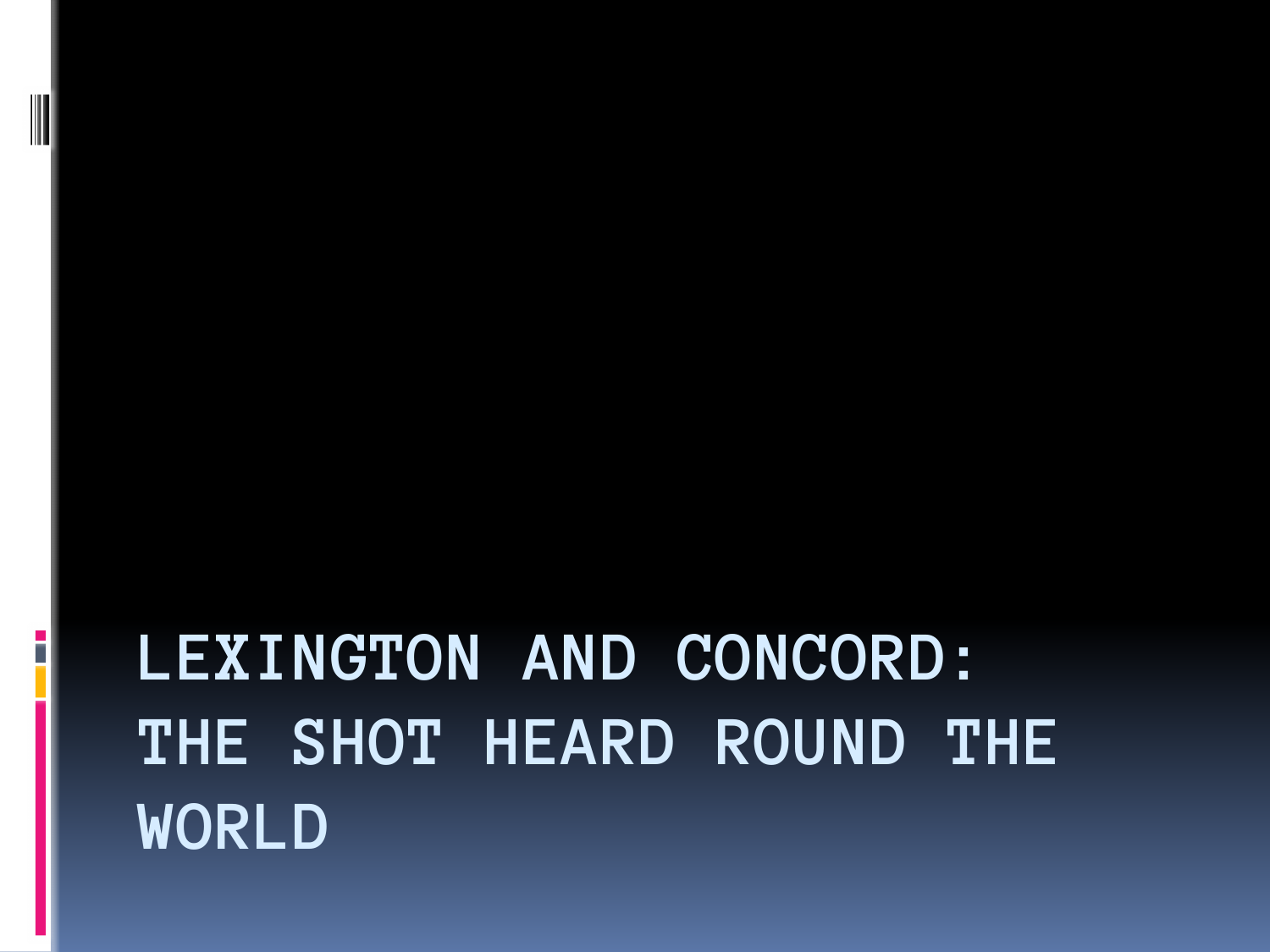

# Lexington and Concord: the Shot Heard Round the World